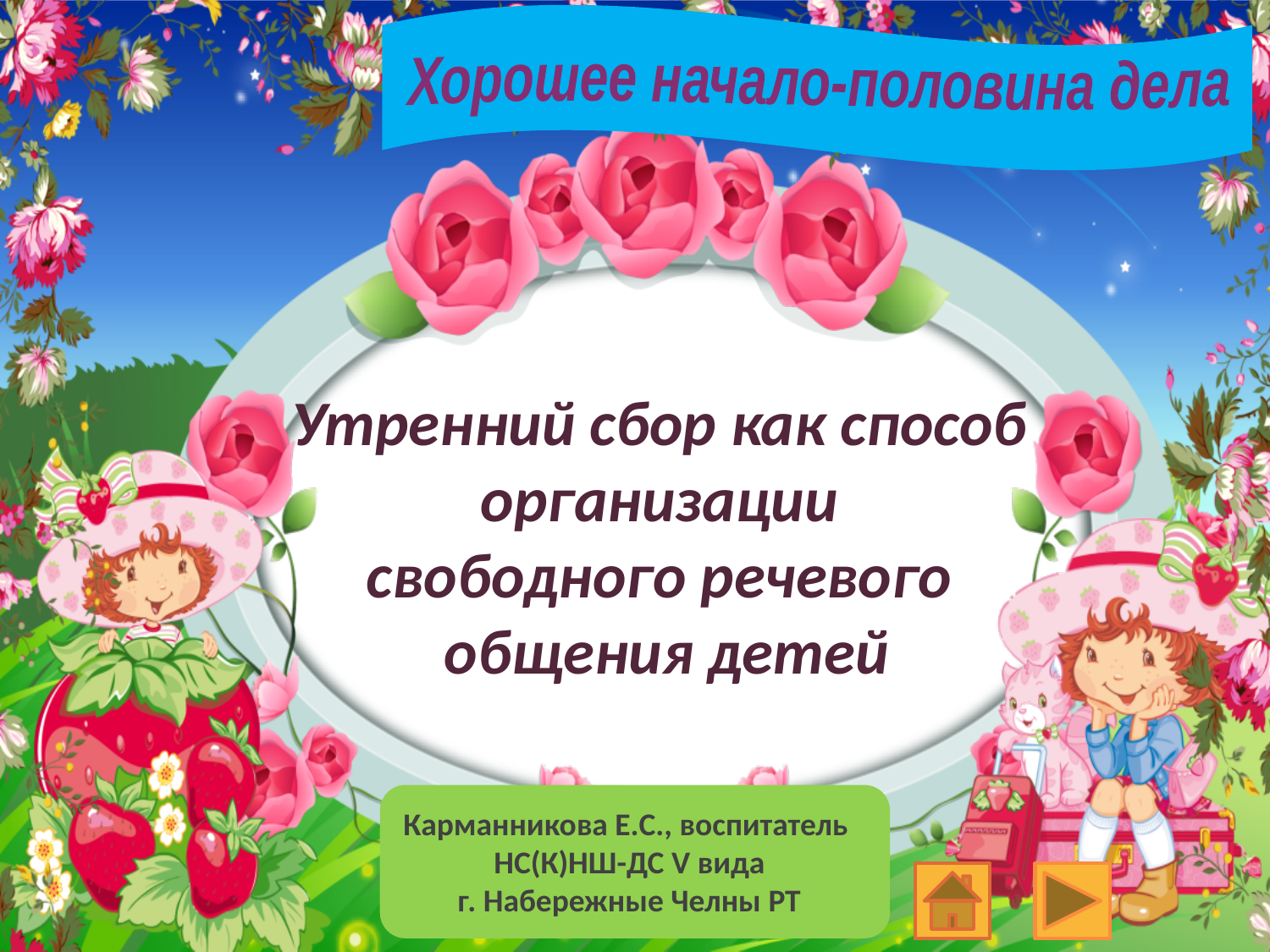

Хорошее начало-половина дела
Утренний сбор как способ
организации
свободного речевого
общения детей

Карманникова Е.С., воспитатель
НС(К)НШ-ДС V вида
г. Набережные Челны РТ